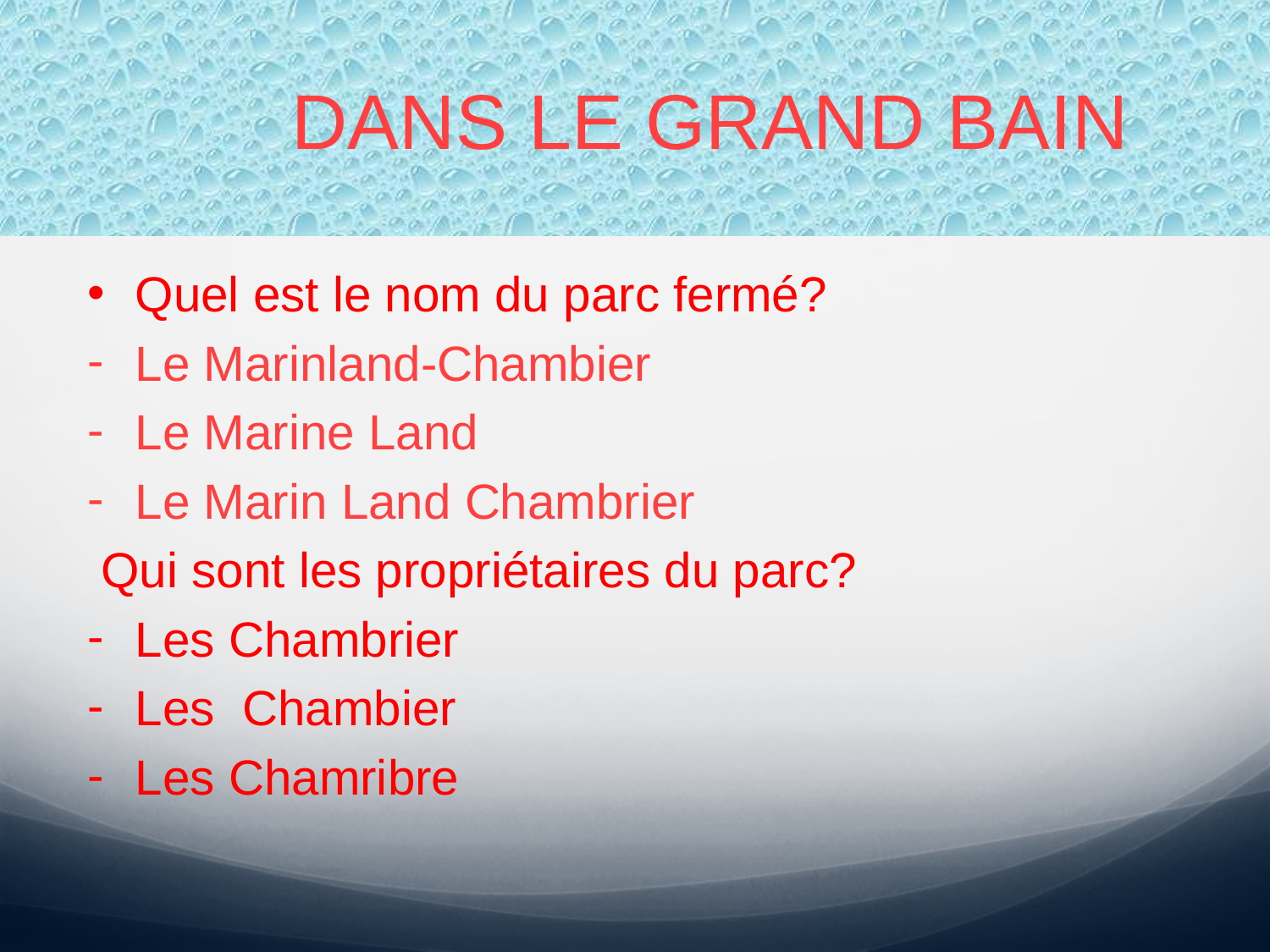

# DANS LE GRAND BAIN
Quel est le nom du parc fermé?
Le Marinland-Chambier
Le Marine Land
Le Marin Land Chambrier
 Qui sont les propriétaires du parc?
Les Chambrier
Les  Chambier
Les Chamribre